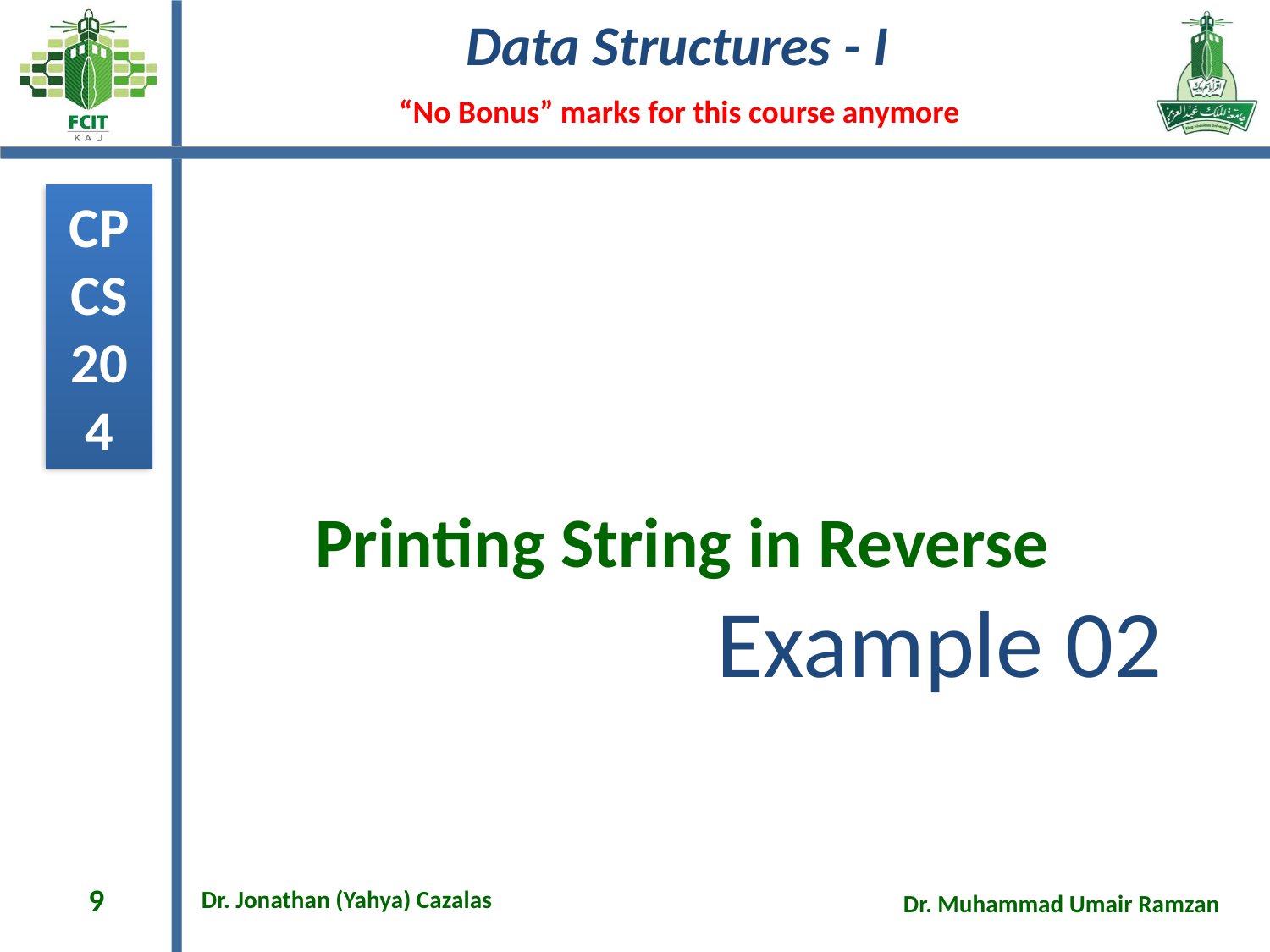

# Printing String in Reverse
Example 02
9